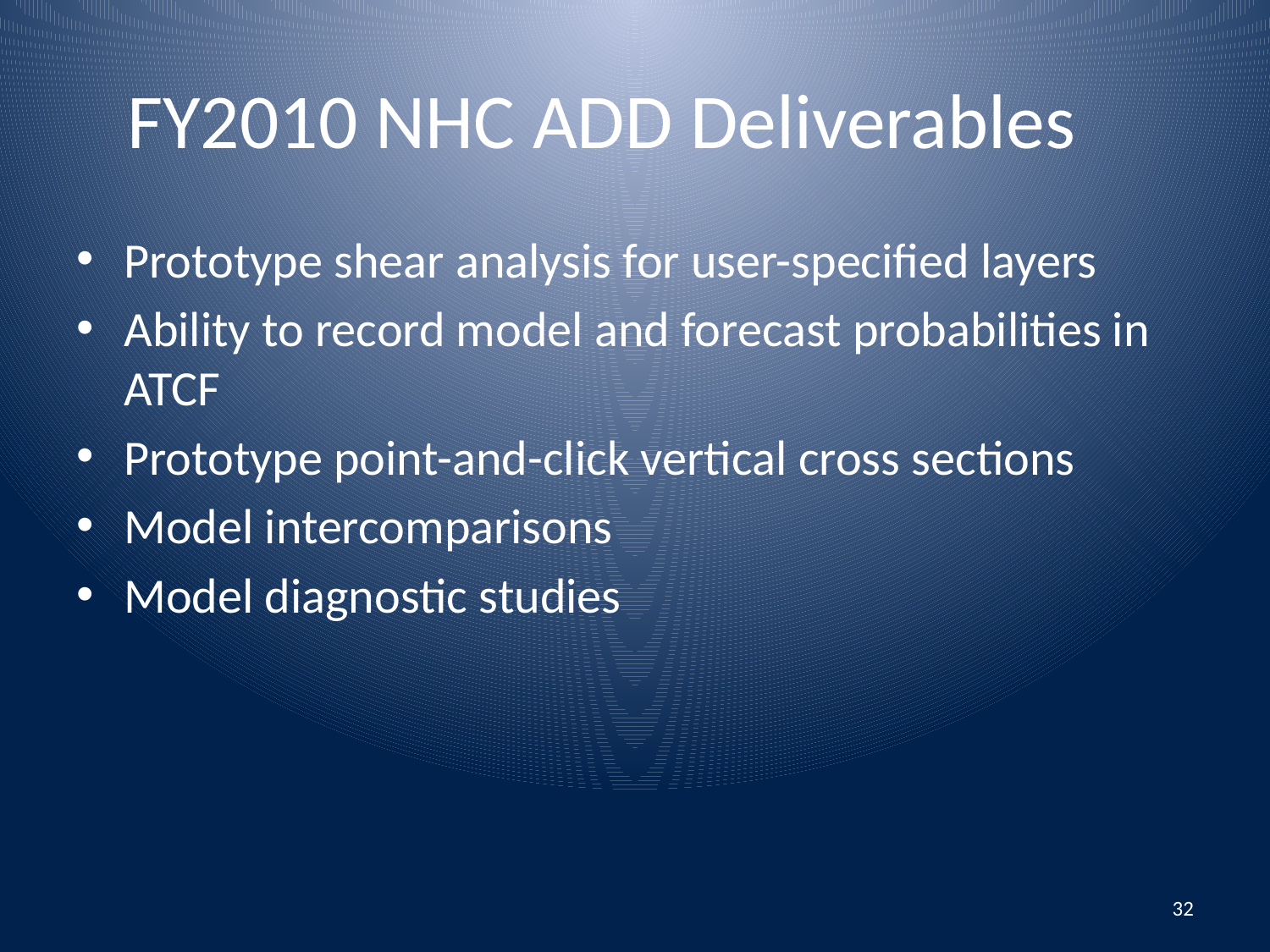

# FY2010 NHC ADD Deliverables
Prototype shear analysis for user-specified layers
Ability to record model and forecast probabilities in ATCF
Prototype point-and-click vertical cross sections
Model intercomparisons
Model diagnostic studies
32